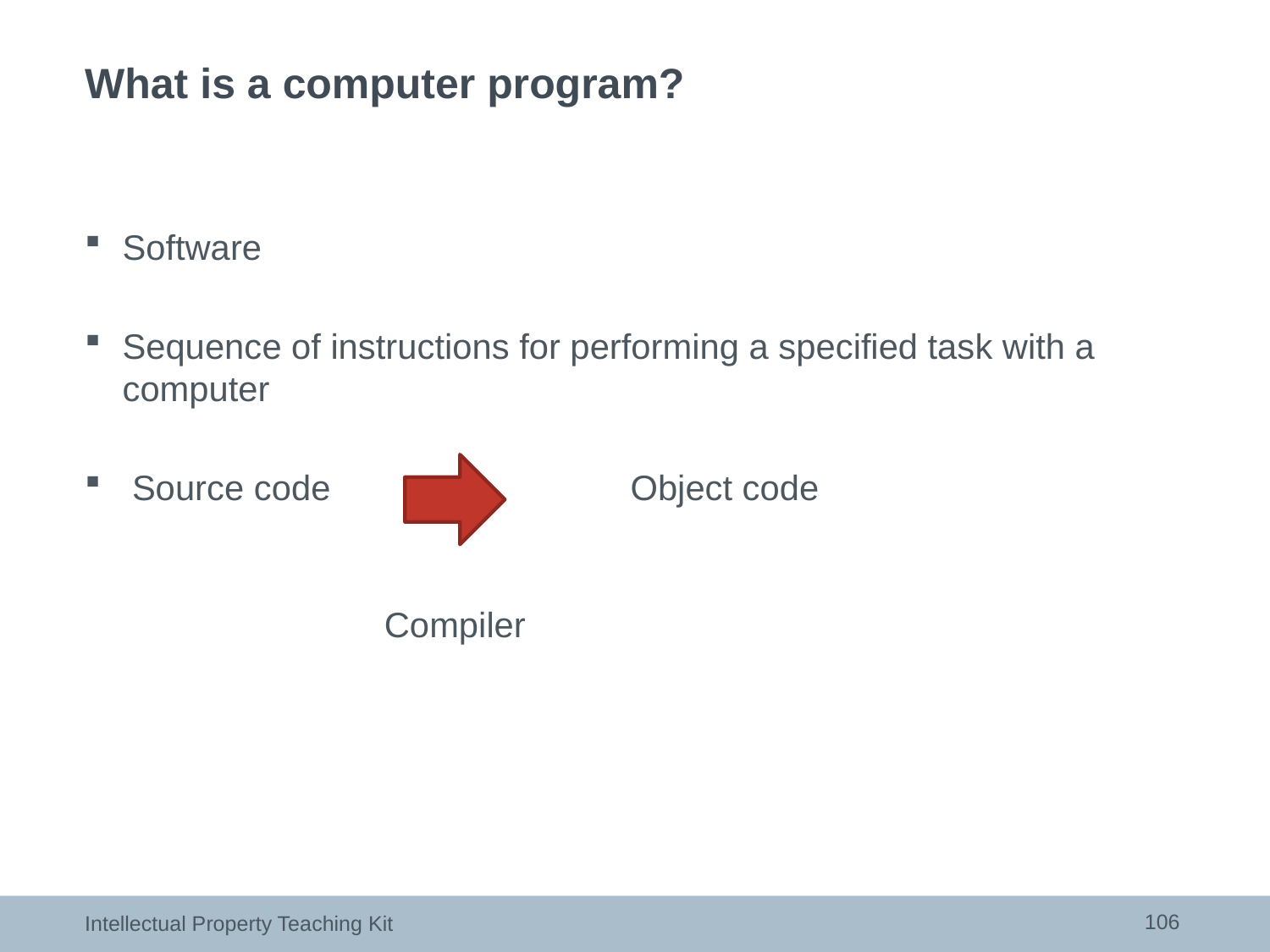

# What is a computer program?
Software

Sequence of instructions for performing a specified task with a computer

 Source code			Object code

Compiler
106
Intellectual Property Teaching Kit